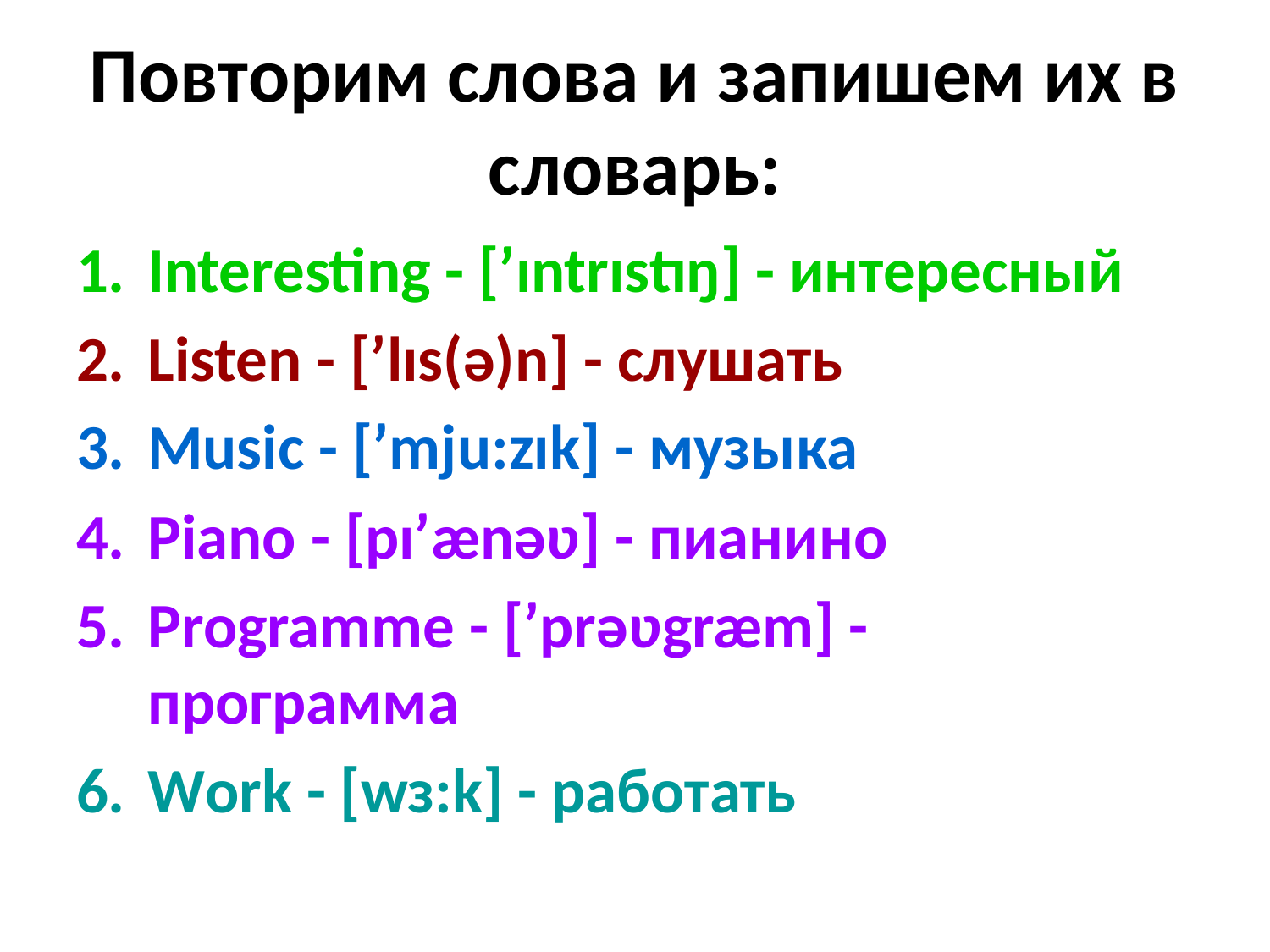

# Повторим слова и запишем их в словарь:
Interesting - [ʹıntrıstıŋ] - интересный
Listen - [ʹlıs(ə)n] - слушать
Music - [ʹmju:zık] - музыка
Piano - [pıʹænəʋ] - пианино
Programme - [ʹprəʋgræm] - программа
Work - [wɜ:k] - работать